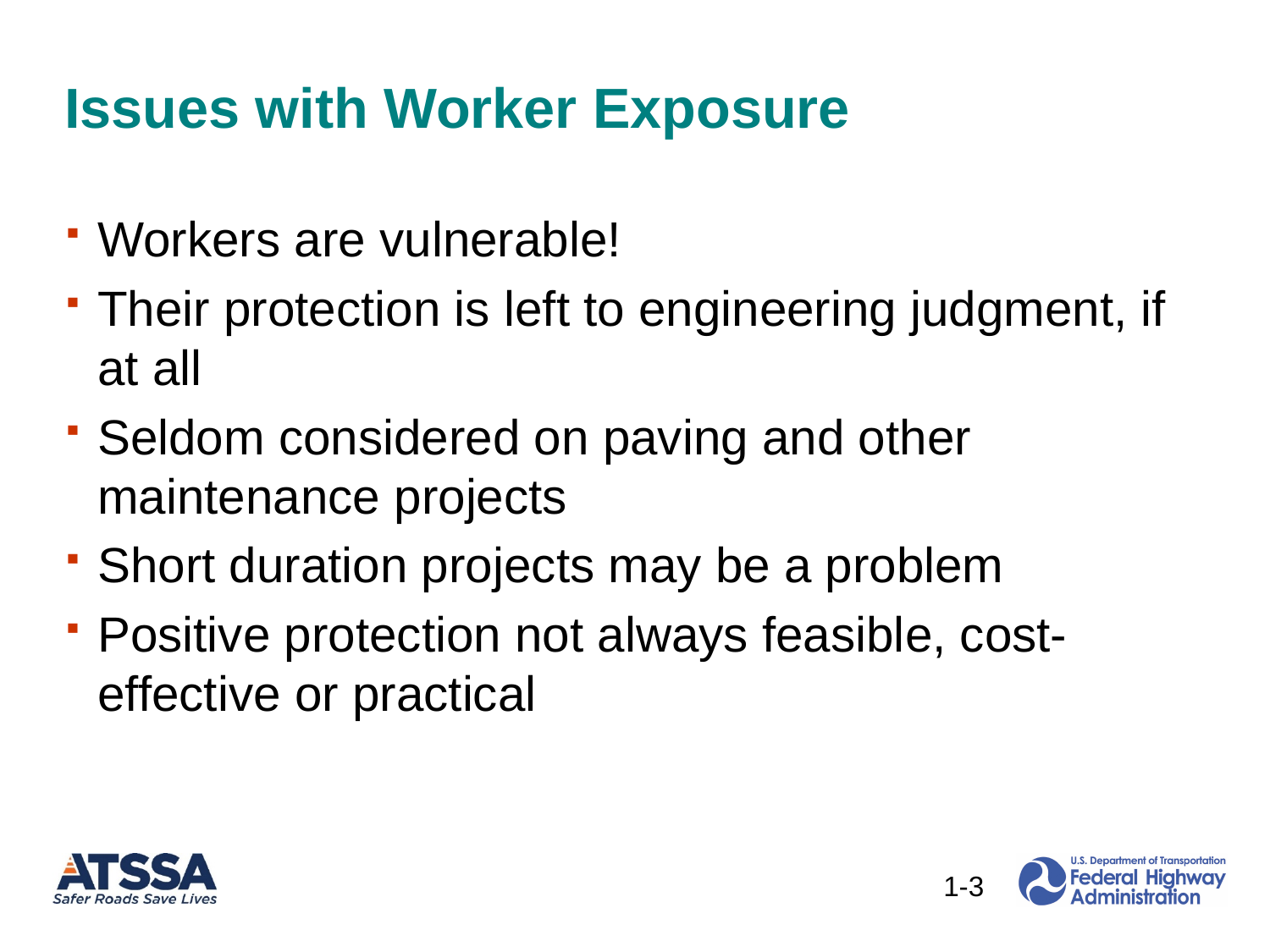

# Issues with Worker Exposure
Workers are vulnerable!
Their protection is left to engineering judgment, if at all
Seldom considered on paving and other maintenance projects
Short duration projects may be a problem
Positive protection not always feasible, cost-effective or practical